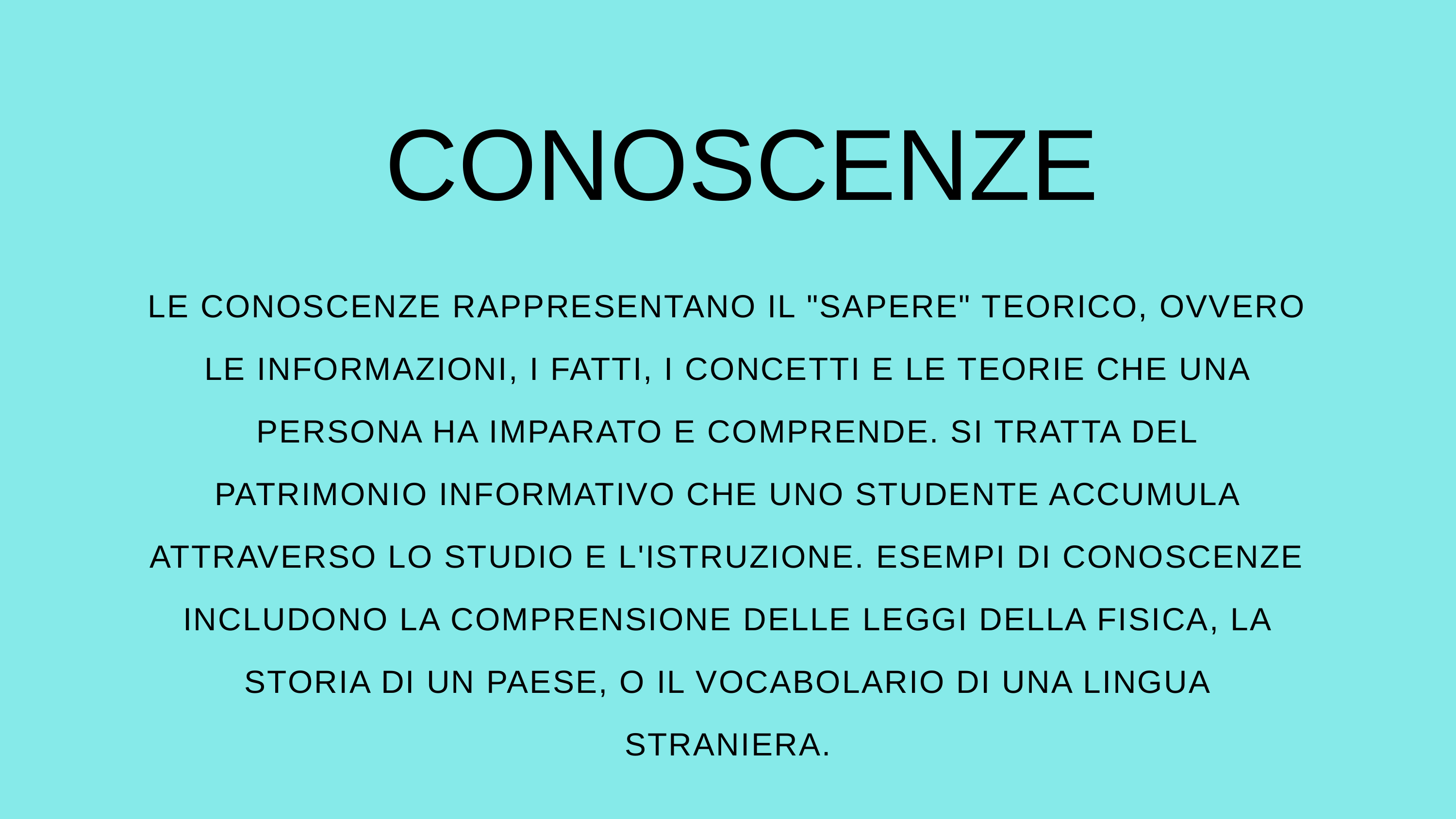

CONOSCENZE
LE CONOSCENZE RAPPRESENTANO IL "SAPERE" TEORICO, OVVERO LE INFORMAZIONI, I FATTI, I CONCETTI E LE TEORIE CHE UNA PERSONA HA IMPARATO E COMPRENDE. SI TRATTA DEL PATRIMONIO INFORMATIVO CHE UNO STUDENTE ACCUMULA ATTRAVERSO LO STUDIO E L'ISTRUZIONE. ESEMPI DI CONOSCENZE INCLUDONO LA COMPRENSIONE DELLE LEGGI DELLA FISICA, LA STORIA DI UN PAESE, O IL VOCABOLARIO DI UNA LINGUA STRANIERA.